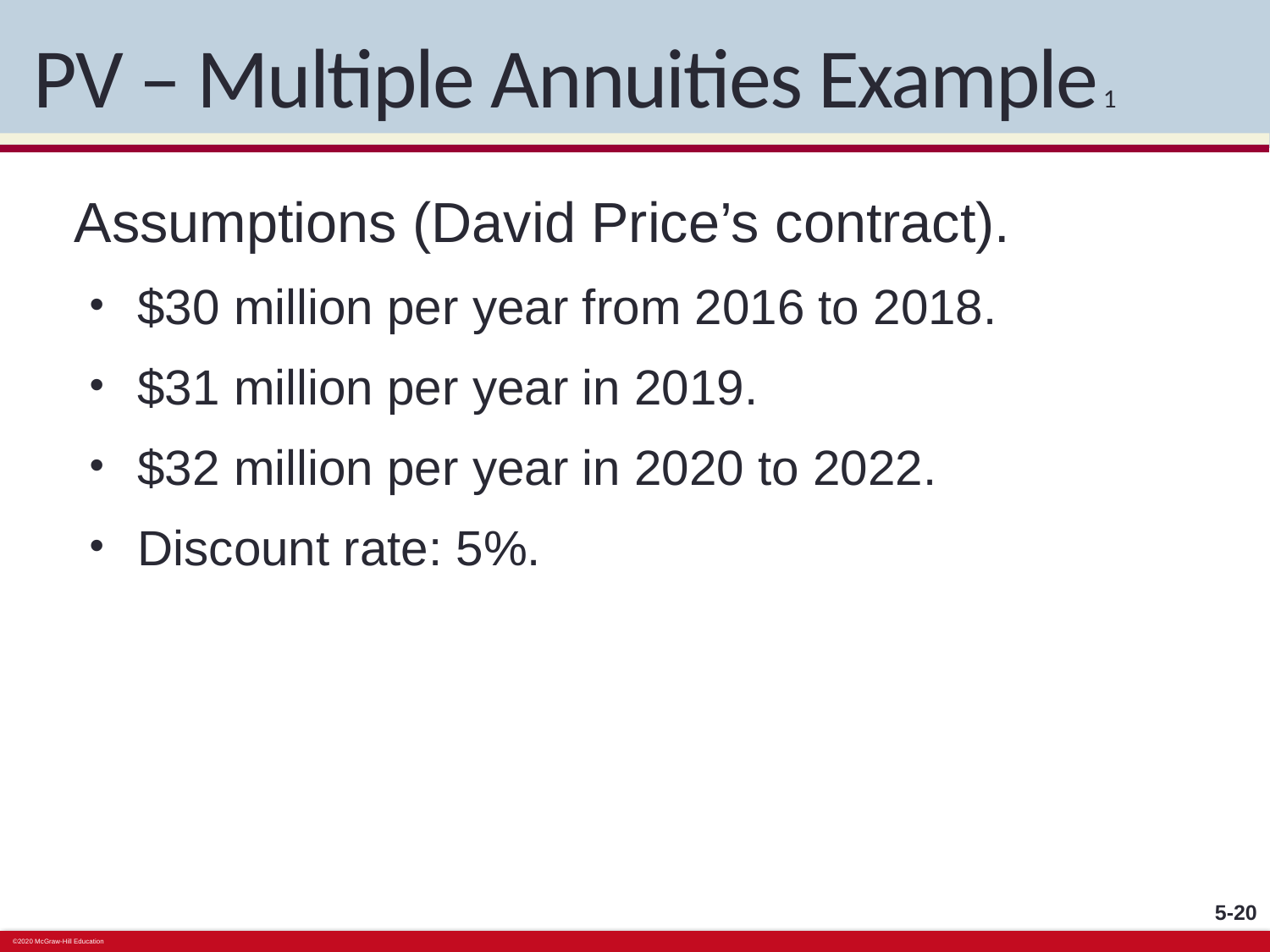

# PV – Multiple Annuities Example 1
Assumptions (David Price’s contract).
$30 million per year from 2016 to 2018.
$31 million per year in 2019.
$32 million per year in 2020 to 2022.
Discount rate: 5%.